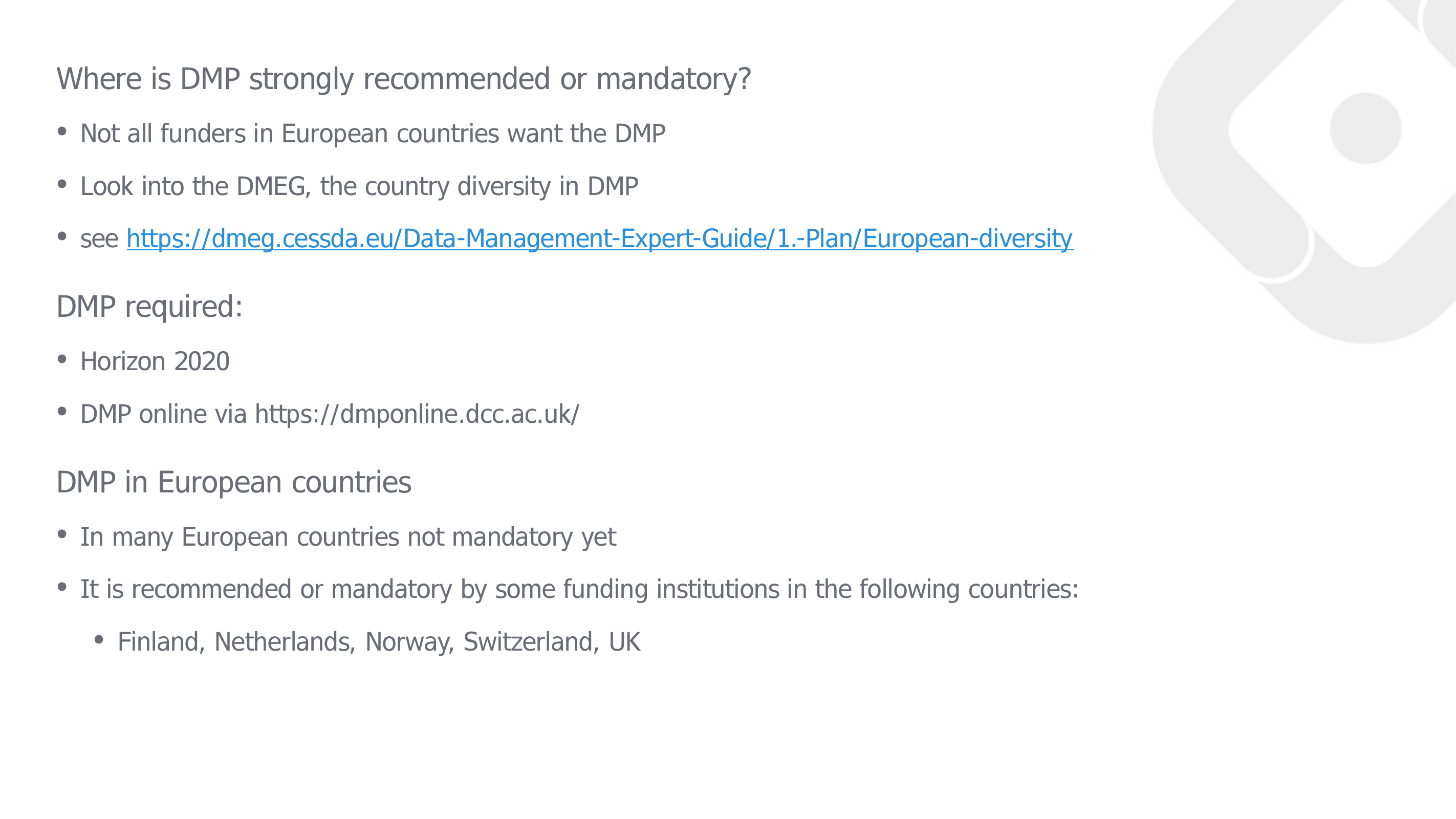

Where is DMP strongly recommended or mandatory?
Not all funders in European countries want the DMP
Look into the DMEG, the country diversity in DMP
see https://dmeg.cessda.eu/Data-Management-Expert-Guide/1.-Plan/European-diversity

DMP required:
Horizon 2020
DMP online via https://dmponline.dcc.ac.uk/

DMP in European countries
In many European countries not mandatory yet
It is recommended or mandatory by some funding institutions in the following countries:
Finland, Netherlands, Norway, Switzerland, UK